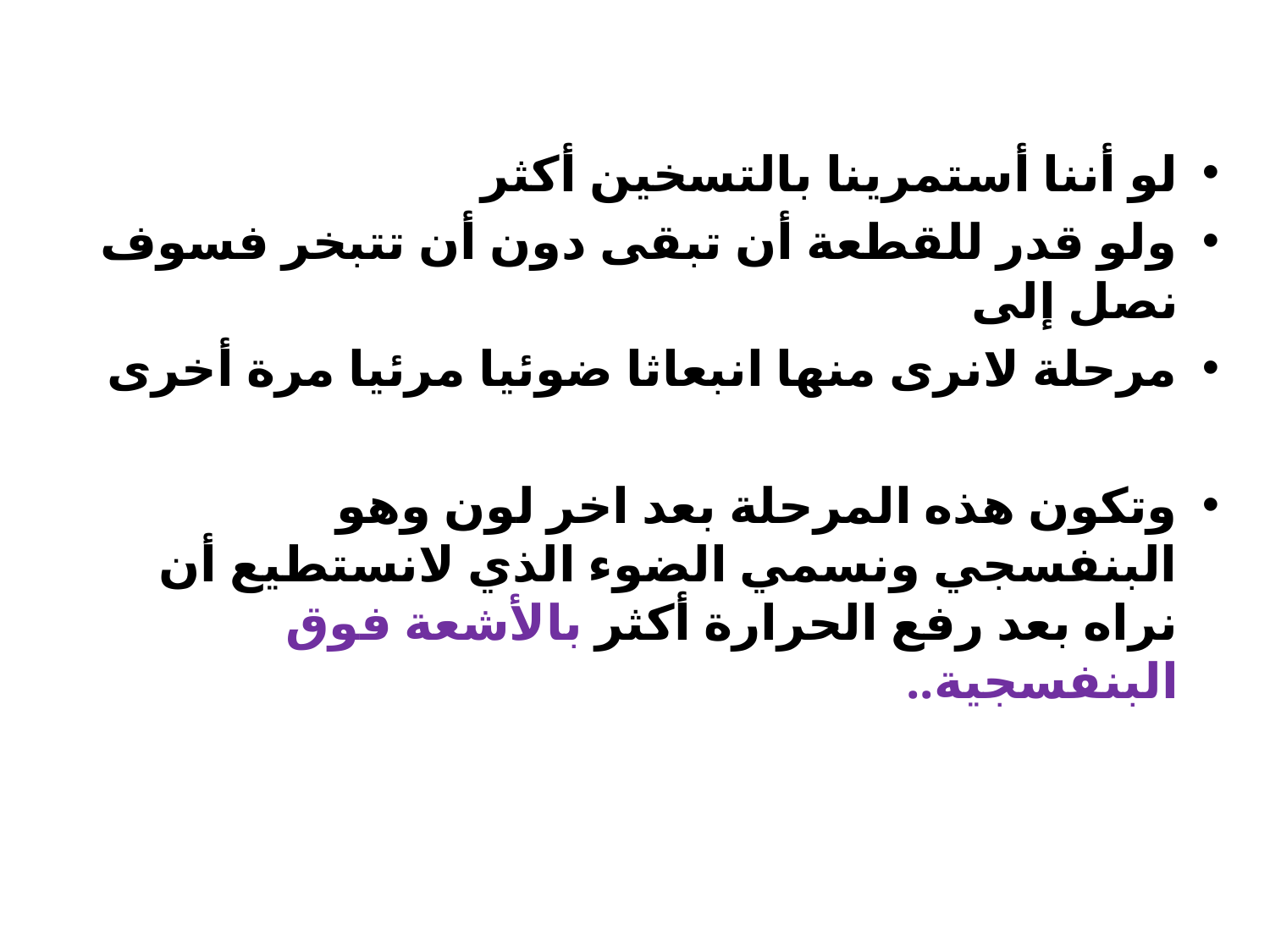

لو أننا أستمرينا بالتسخين أكثر
ولو قدر للقطعة أن تبقى دون أن تتبخر فسوف نصل إلى
مرحلة لانرى منها انبعاثا ضوئيا مرئيا مرة أخرى

وتكون هذه المرحلة بعد اخر لون وهو البنفسجي ونسمي الضوء الذي لانستطيع أن نراه بعد رفع الحرارة أكثر بالأشعة فوق البنفسجية..